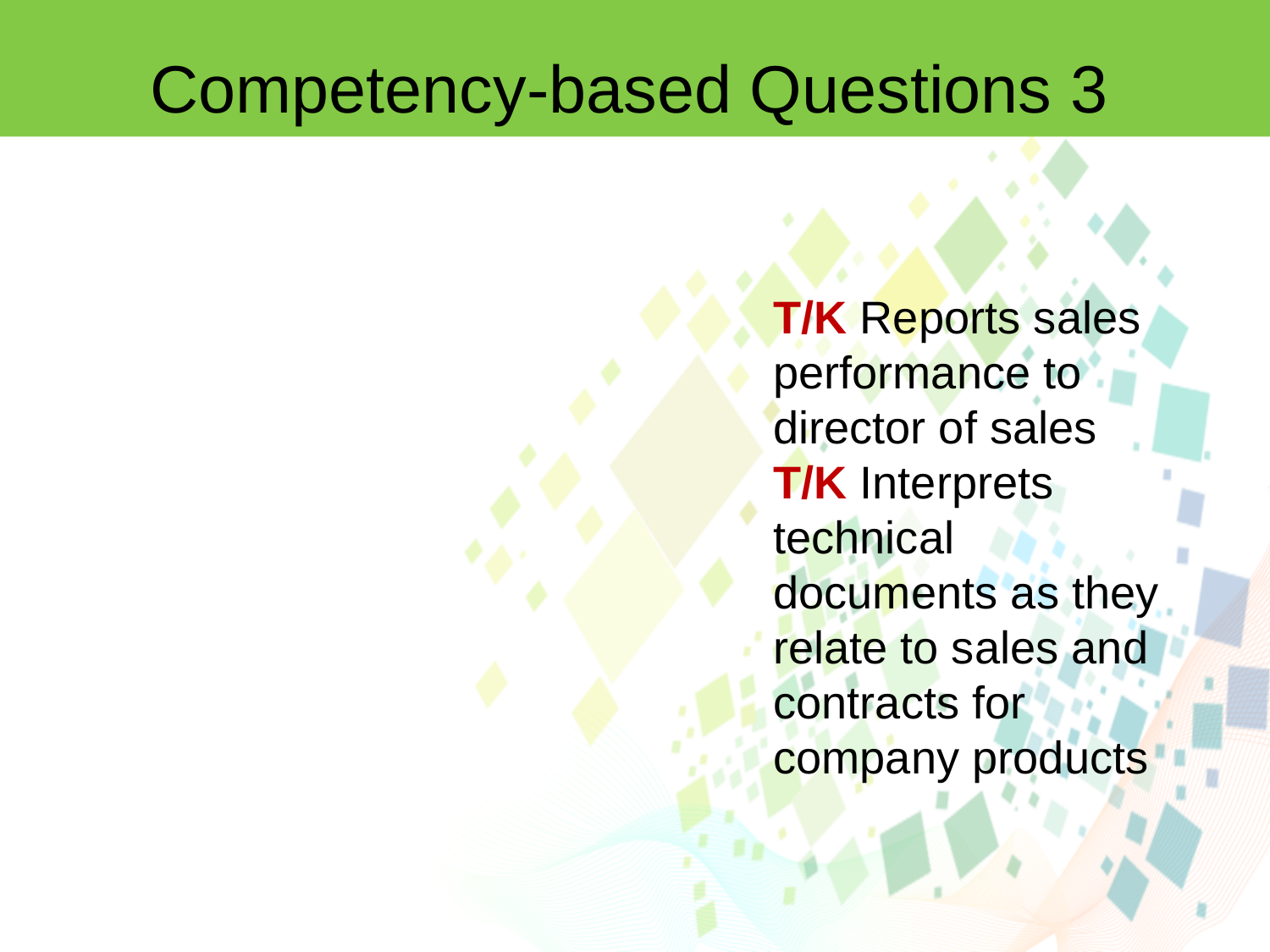

Competency-based Questions 3
T/K Reports sales performance to director of sales
T/K Interprets technical documents as they relate to sales and contracts for
company products